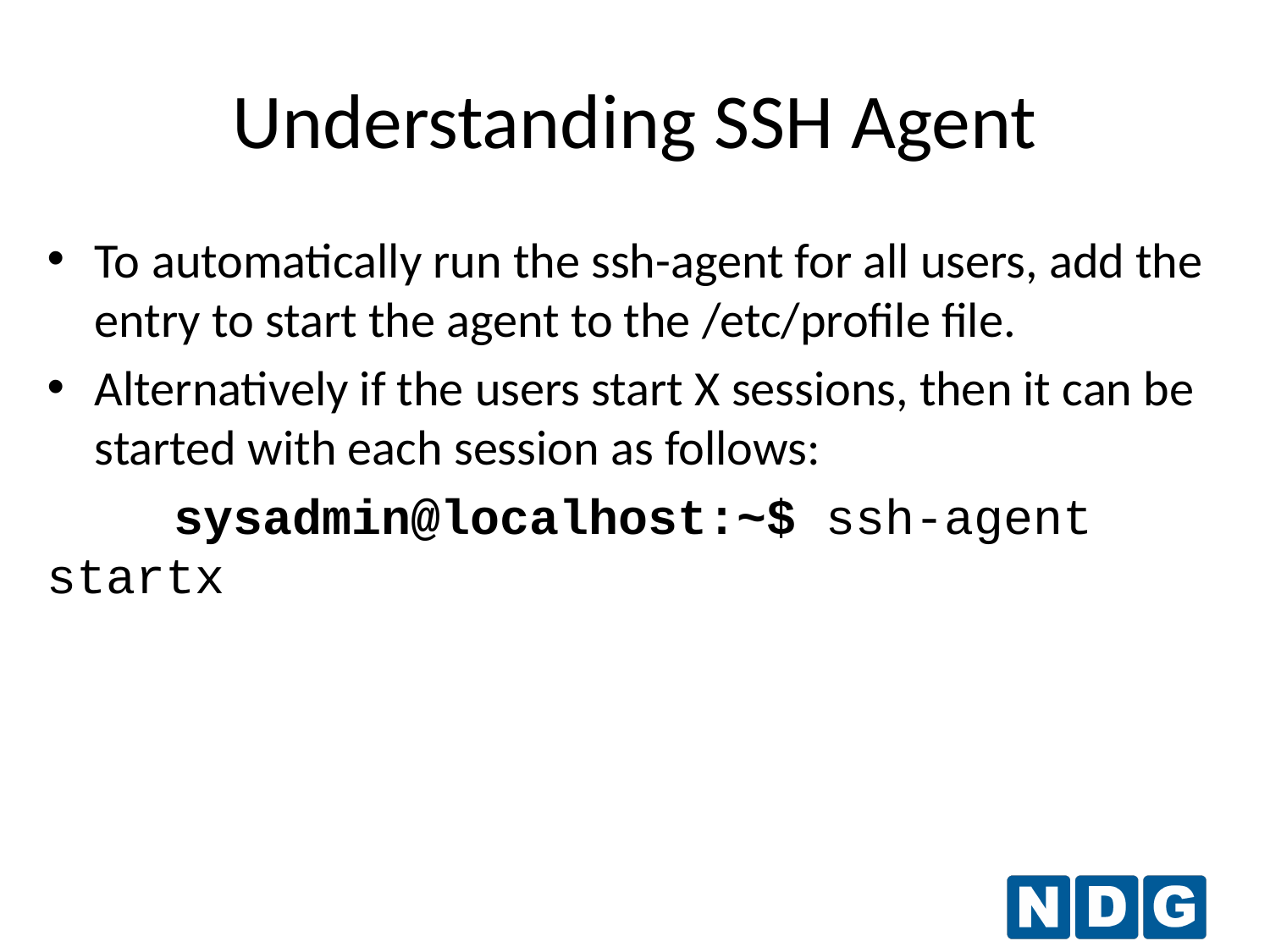

# Understanding SSH Agent
To automatically run the ssh-agent for all users, add the entry to start the agent to the /etc/profile file.
Alternatively if the users start X sessions, then it can be started with each session as follows:
	sysadmin@localhost:~$ ssh-agent startx